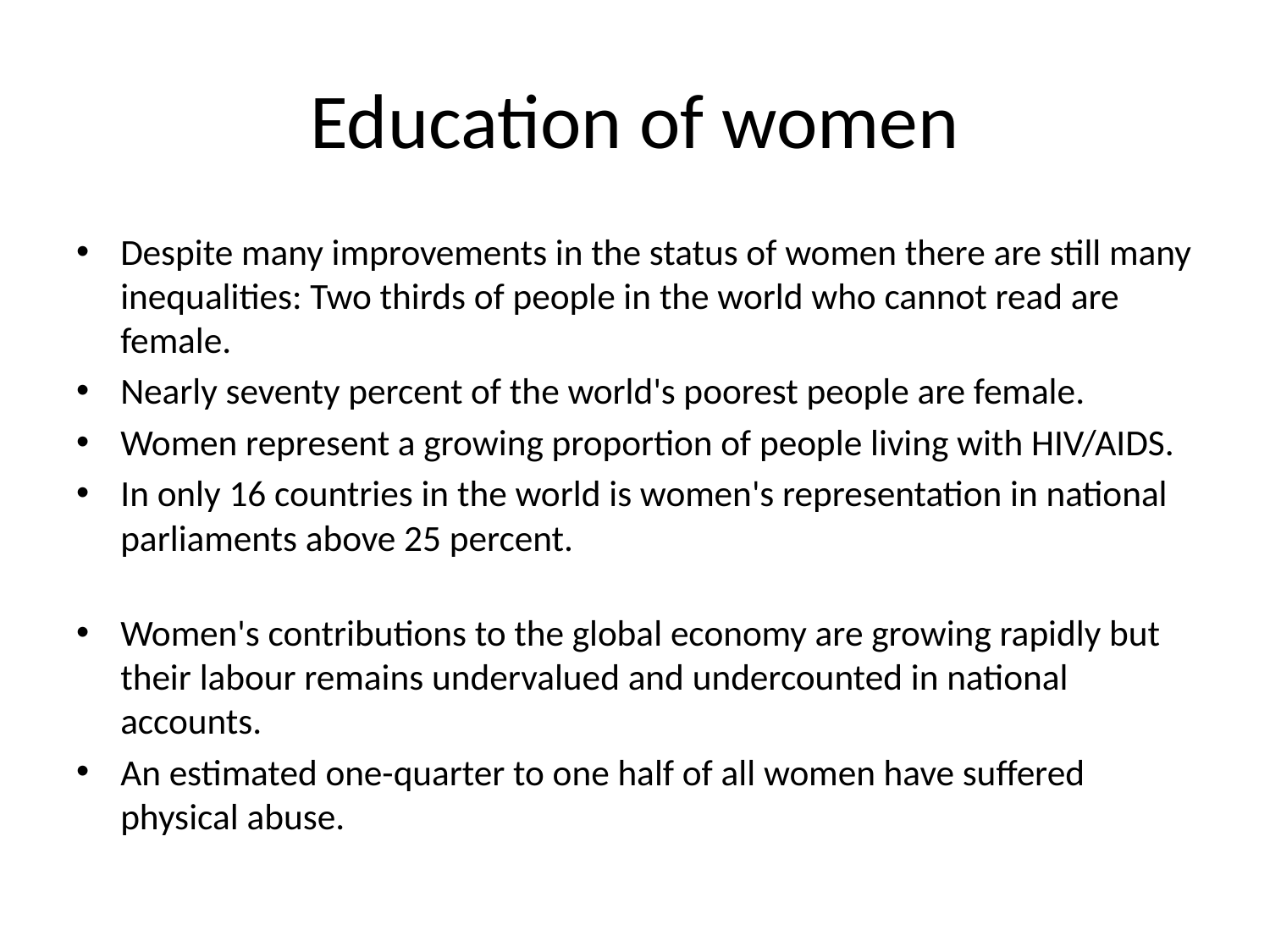

# Education of women
Despite many improvements in the status of women there are still many inequalities: Two thirds of people in the world who cannot read are female.
Nearly seventy percent of the world's poorest people are female.
Women represent a growing proportion of people living with HIV/AIDS.
In only 16 countries in the world is women's representation in national parliaments above 25 percent.
Women's contributions to the global economy are growing rapidly but their labour remains undervalued and undercounted in national accounts.
An estimated one-quarter to one half of all women have suffered physical abuse.